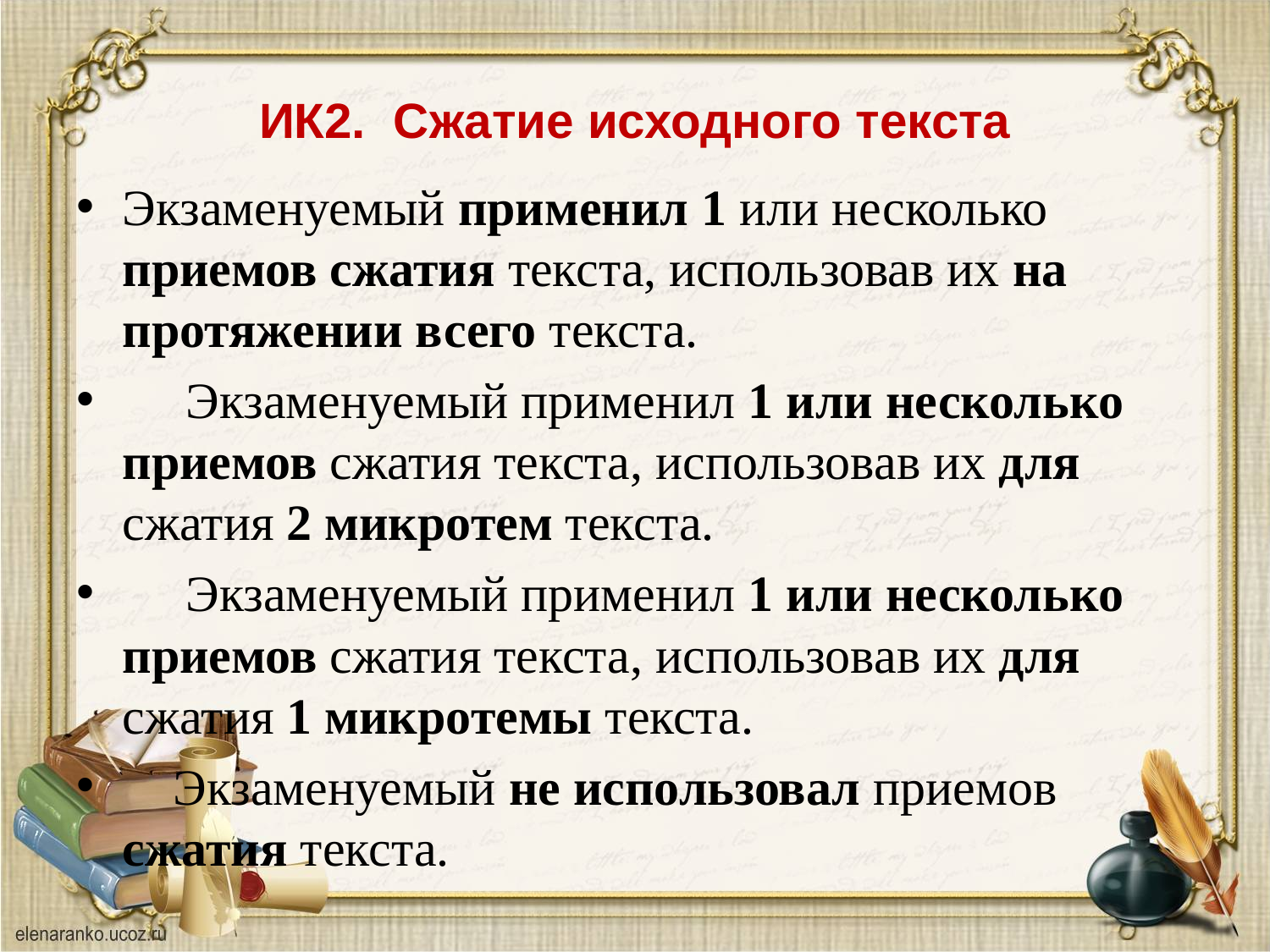

# ИК2.  Сжатие исходного текста
Экзаменуемый применил 1 или несколько приемов сжатия текста, использовав их на протяжении всего текста.
     Экзаменуемый применил 1 или несколько приемов сжатия текста, использовав их для сжатия 2 микротем текста.
     Экзаменуемый применил 1 или несколько приемов сжатия текста, использовав их для сжатия 1 микротемы текста.
    Экзаменуемый не использовал приемов сжатия текста.